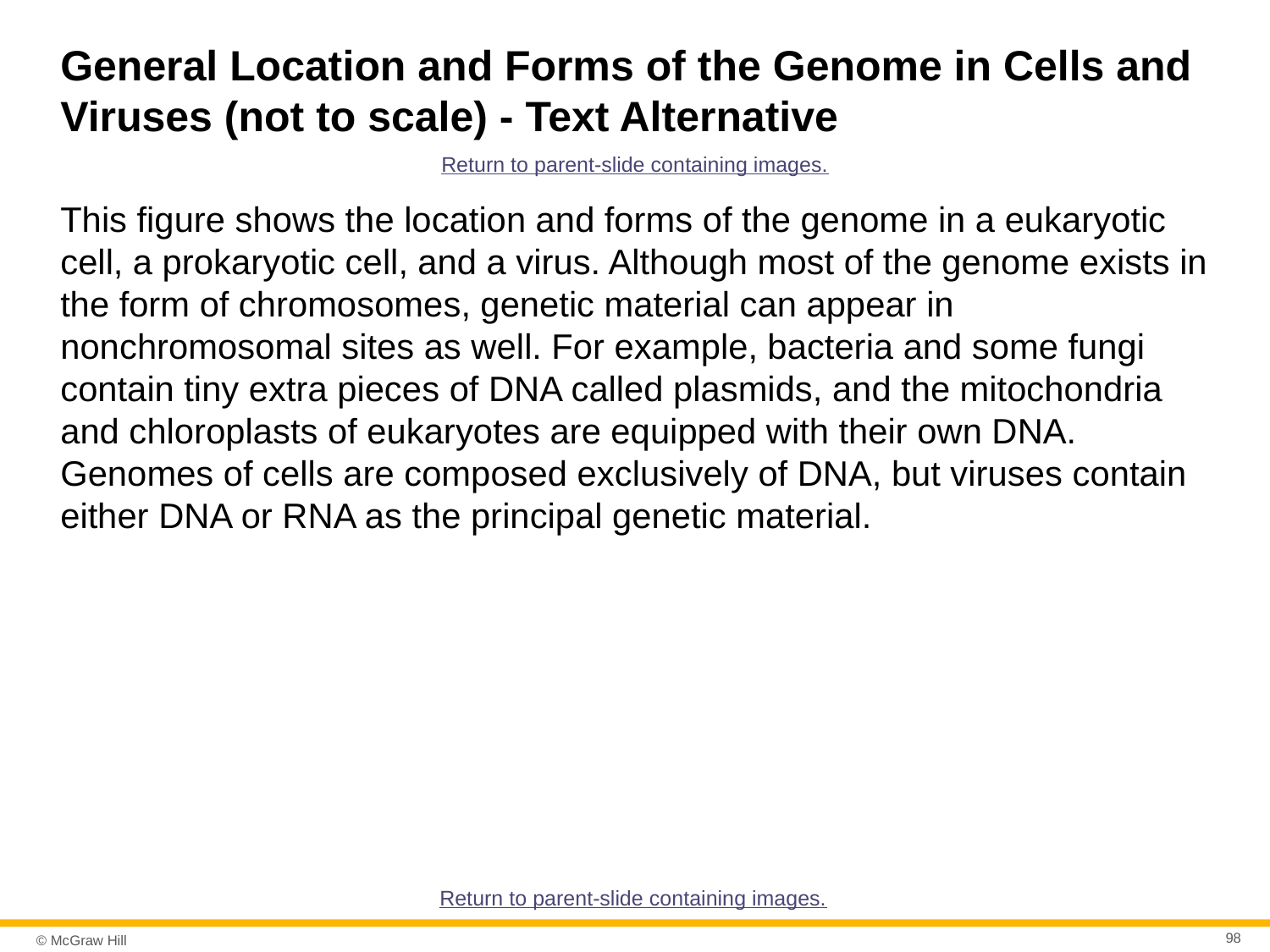

# General Location and Forms of the Genome in Cells and Viruses (not to scale) - Text Alternative
Return to parent-slide containing images.
This figure shows the location and forms of the genome in a eukaryotic cell, a prokaryotic cell, and a virus. Although most of the genome exists in the form of chromosomes, genetic material can appear in nonchromosomal sites as well. For example, bacteria and some fungi contain tiny extra pieces of DNA called plasmids, and the mitochondria and chloroplasts of eukaryotes are equipped with their own DNA. Genomes of cells are composed exclusively of DNA, but viruses contain either DNA or RNA as the principal genetic material.
Return to parent-slide containing images.